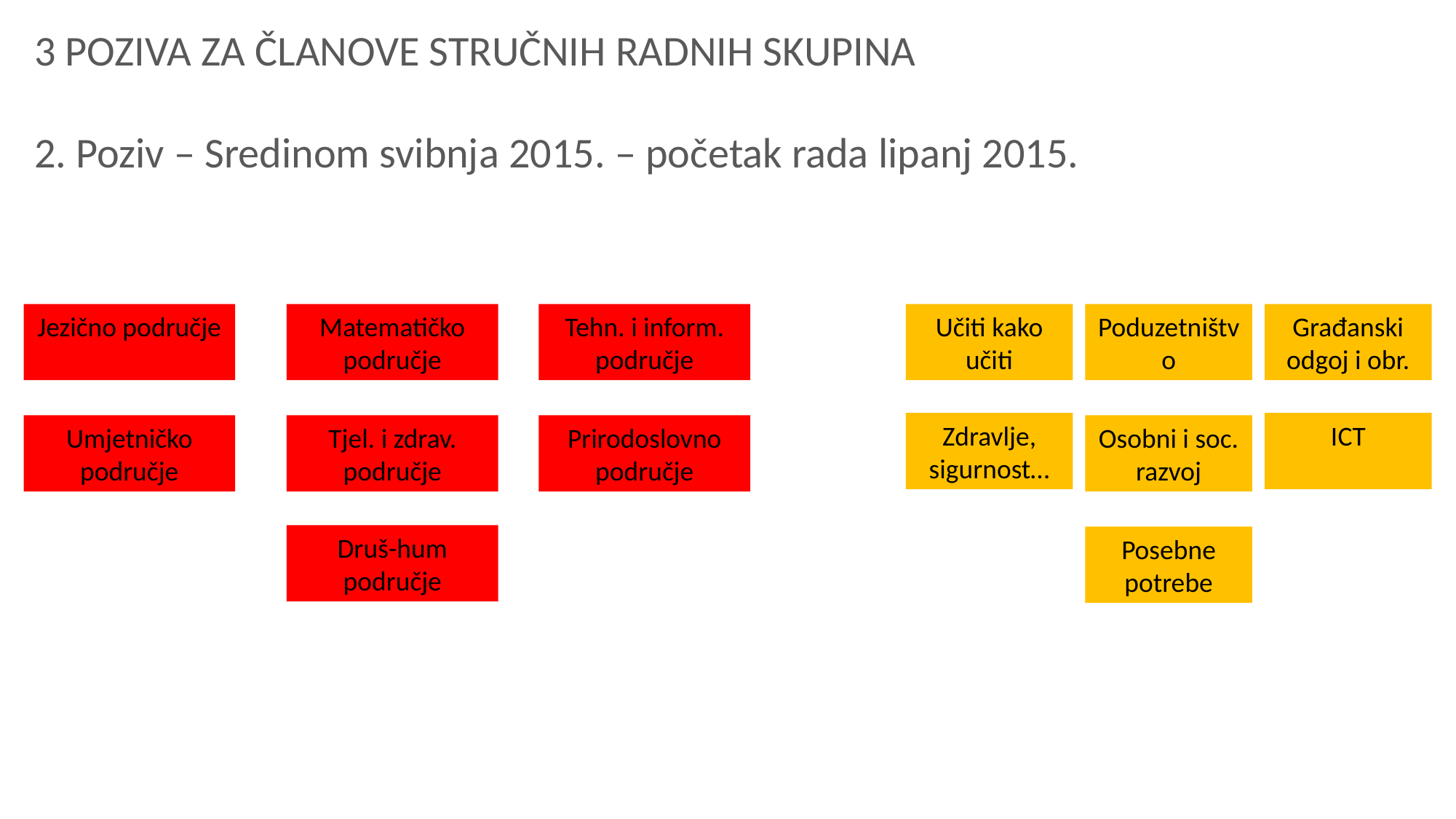

3 POZIVA ZA ČLANOVE STRUČNIH RADNIH SKUPINA

2. Poziv – Sredinom svibnja 2015. – početak rada lipanj 2015.
Jezično područje

Matematičko područje
Tehn. i inform. područje
Učiti kako učiti
Poduzetništvo
Građanski odgoj i obr.
Zdravlje, sigurnost…
ICT

Umjetničko područje
Tjel. i zdrav. područje
Prirodoslovno područje
Osobni i soc. razvoj
Druš-hum područje
Posebne potrebe